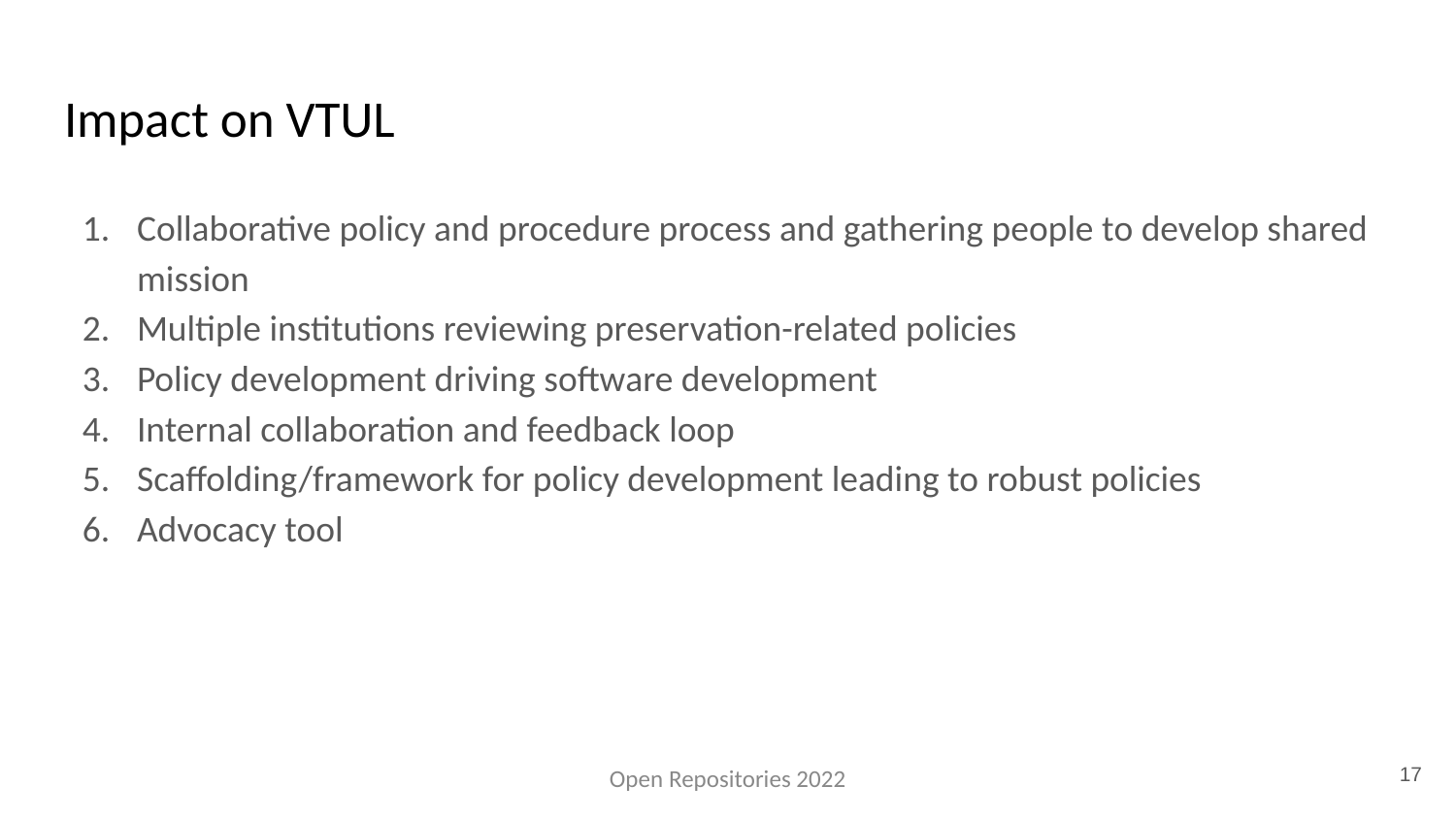

# Impact on VTUL
Collaborative policy and procedure process and gathering people to develop shared mission
Multiple institutions reviewing preservation-related policies
Policy development driving software development
Internal collaboration and feedback loop
Scaffolding/framework for policy development leading to robust policies
Advocacy tool

17